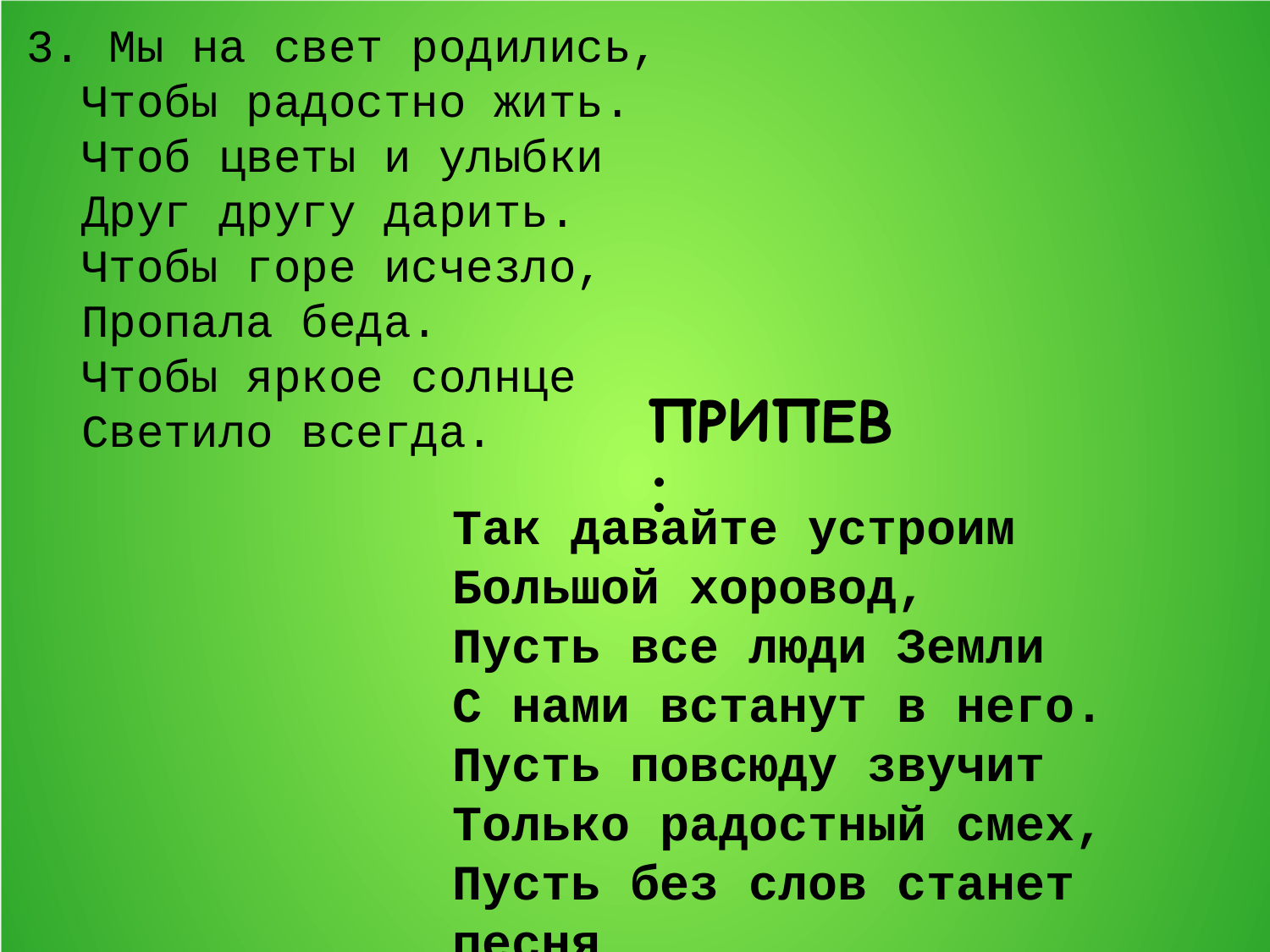

3. Мы на свет родились,
  Чтобы радостно жить.
  Чтоб цветы и улыбки
  Друг другу дарить.
  Чтобы горе исчезло,
  Пропала беда.
  Чтобы яркое солнце
  Светило всегда.

ПРИПЕВ:
Так давайте устроим
Большой хоровод,
Пусть все люди Земли
С нами встанут в него.
Пусть повсюду звучит
Только радостный смех,
Пусть без слов станет песня
Понятной для всех.